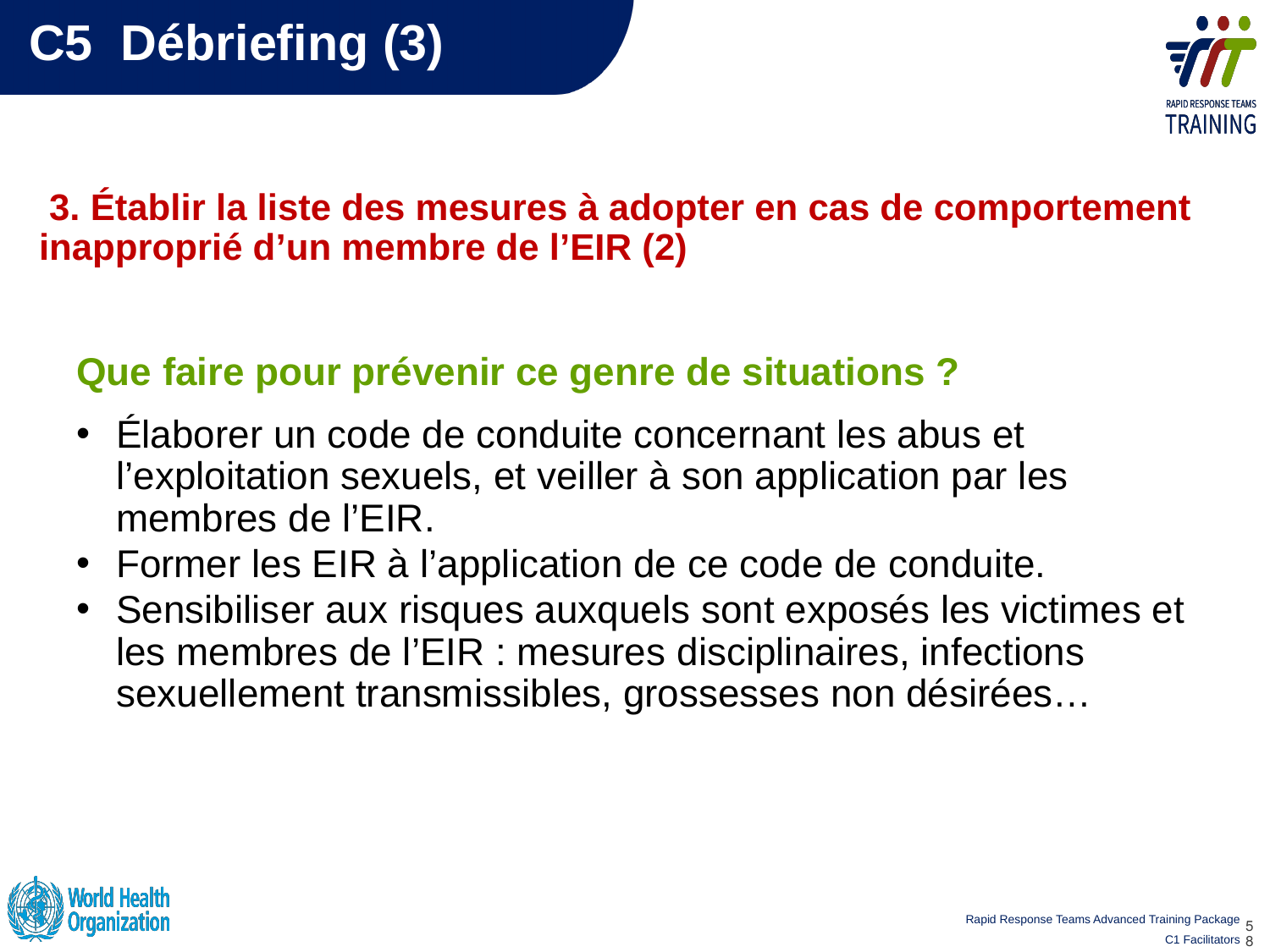

C5  Débriefing (3)
 3. Établir la liste des mesures à adopter en cas de comportement inapproprié d’un membre de l’EIR (2)
Que faire pour prévenir ce genre de situations ?
Élaborer un code de conduite concernant les abus et l’exploitation sexuels, et veiller à son application par les membres de l’EIR.
Former les EIR à l’application de ce code de conduite.
Sensibiliser aux risques auxquels sont exposés les victimes et les membres de l’EIR : mesures disciplinaires, infections sexuellement transmissibles, grossesses non désirées…